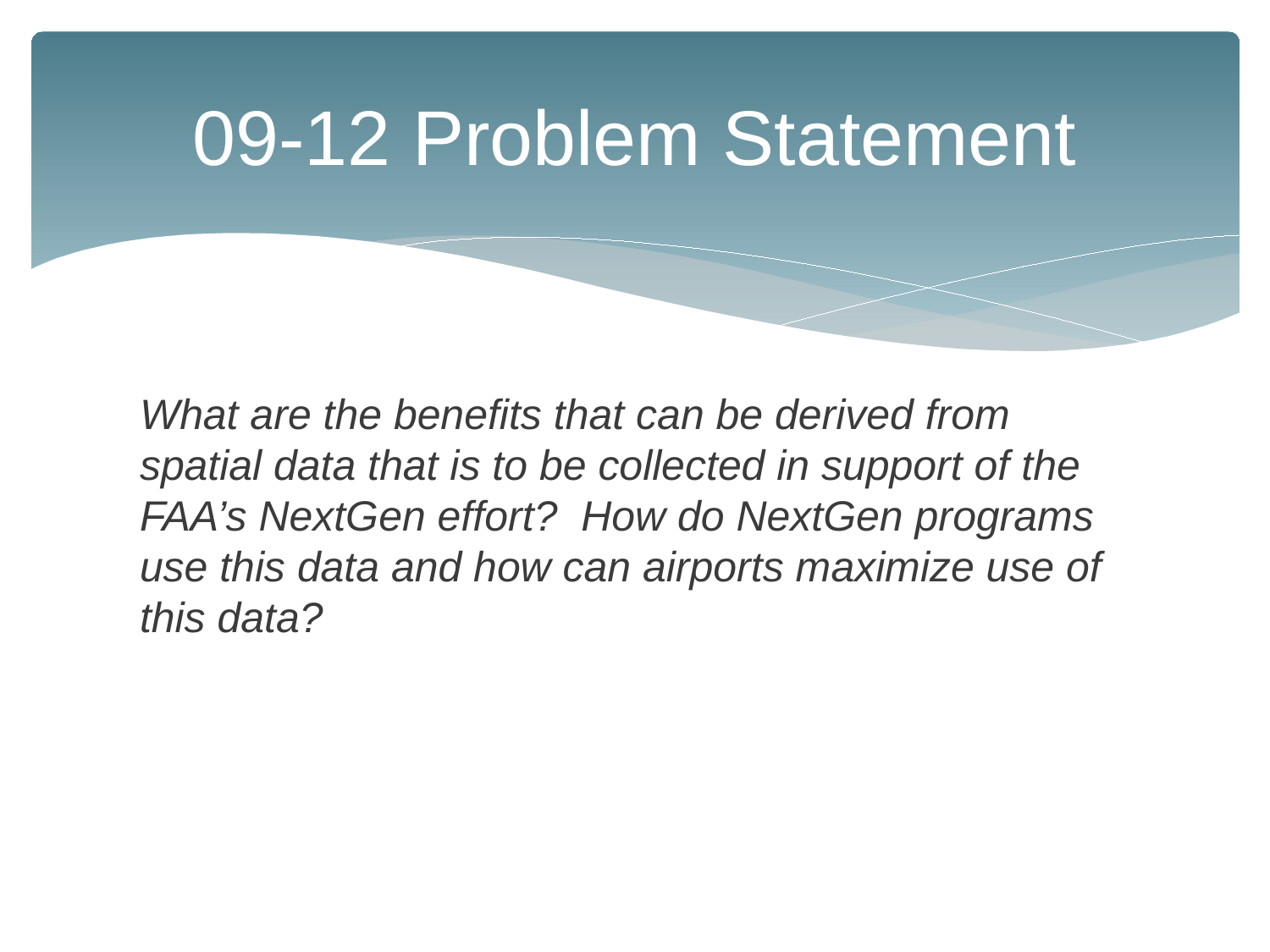

# 09-12 Problem Statement
What are the benefits that can be derived from spatial data that is to be collected in support of the FAA’s NextGen effort?  How do NextGen programs use this data and how can airports maximize use of this data?